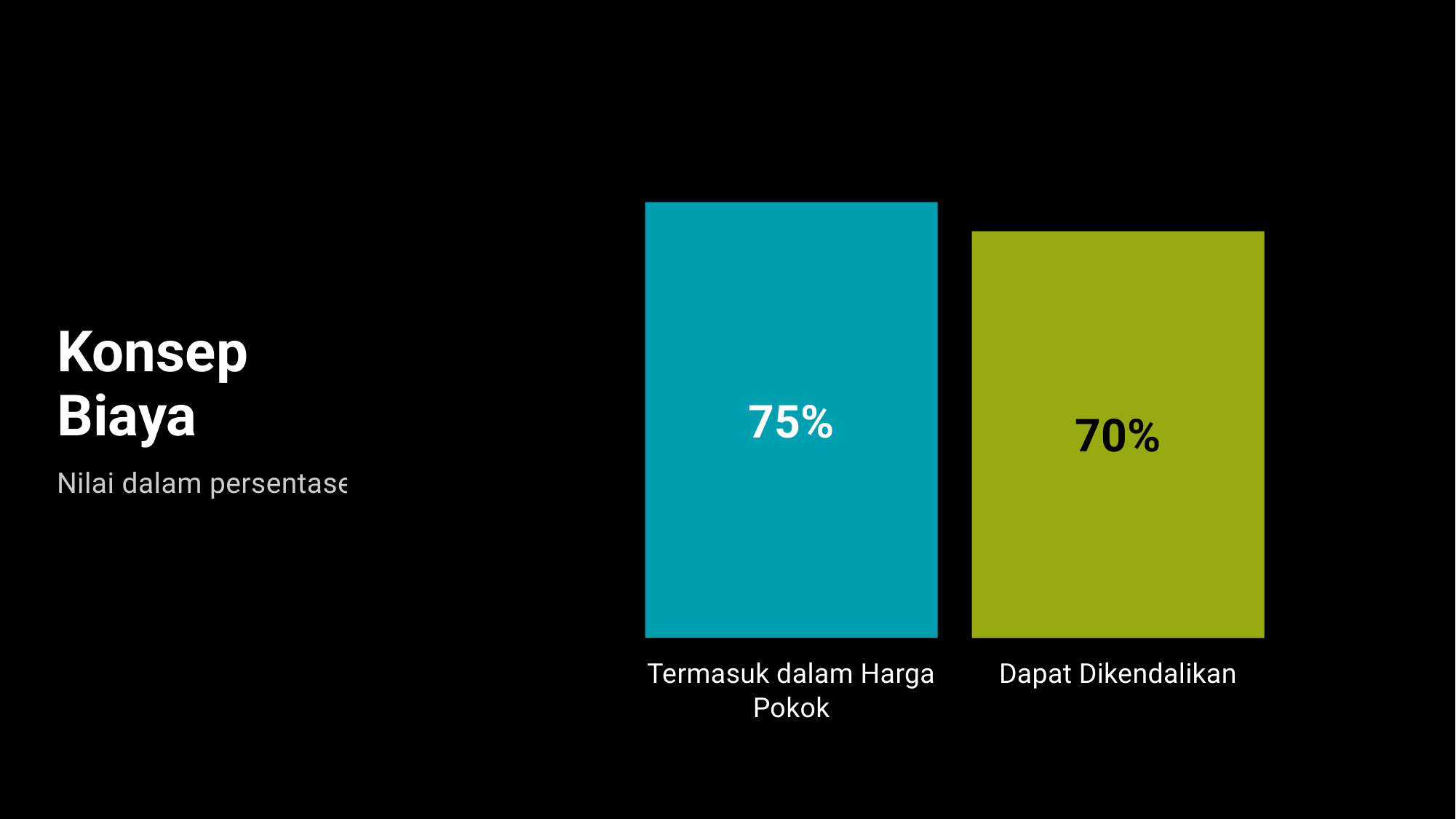

Konsep Biaya
75%
70%
Nilai dalam persentase
Termasuk dalam Harga Pokok
Dapat Dikendalikan

16